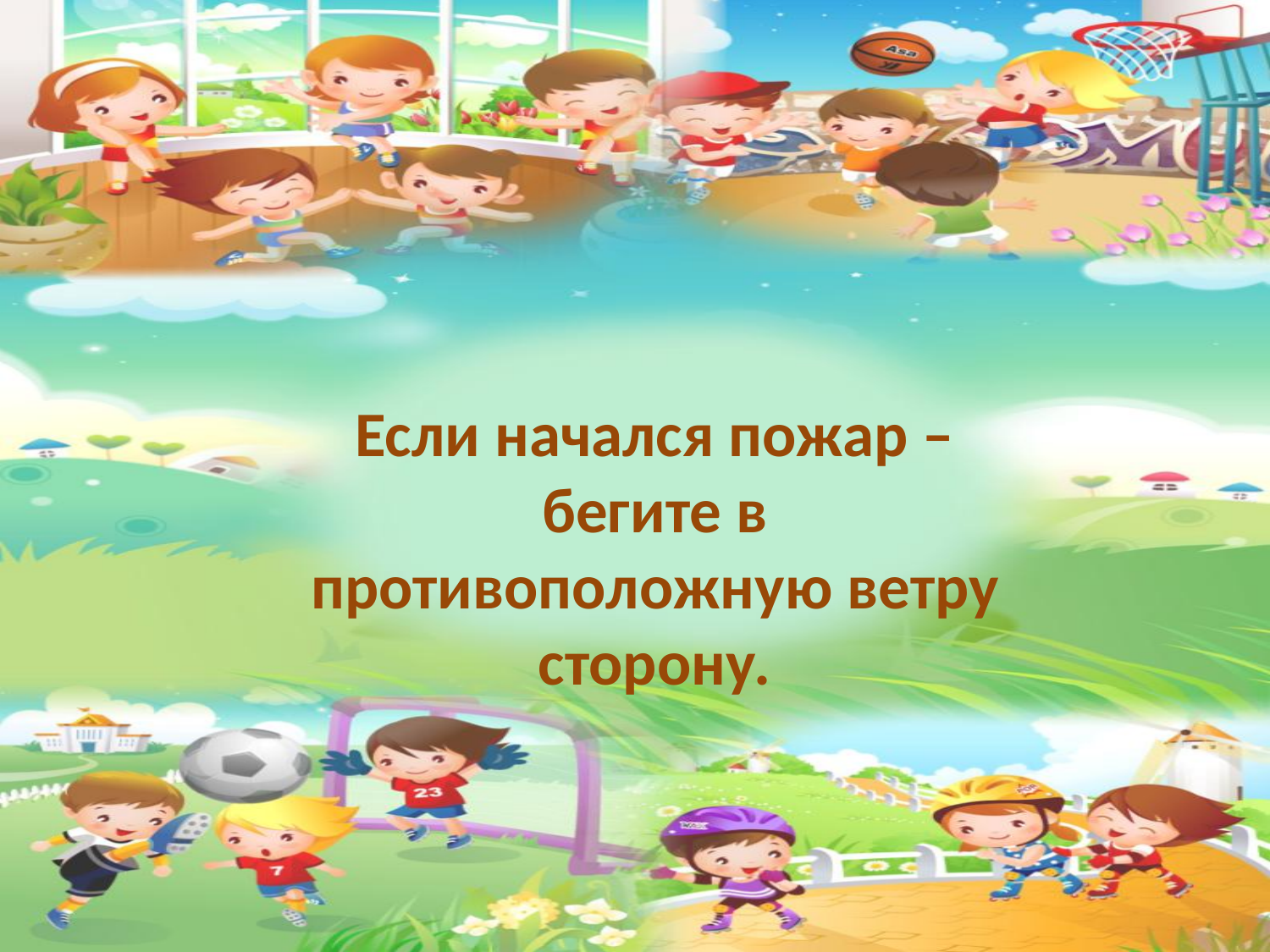

Если начался пожар – бегите в противоположную ветру сторону.